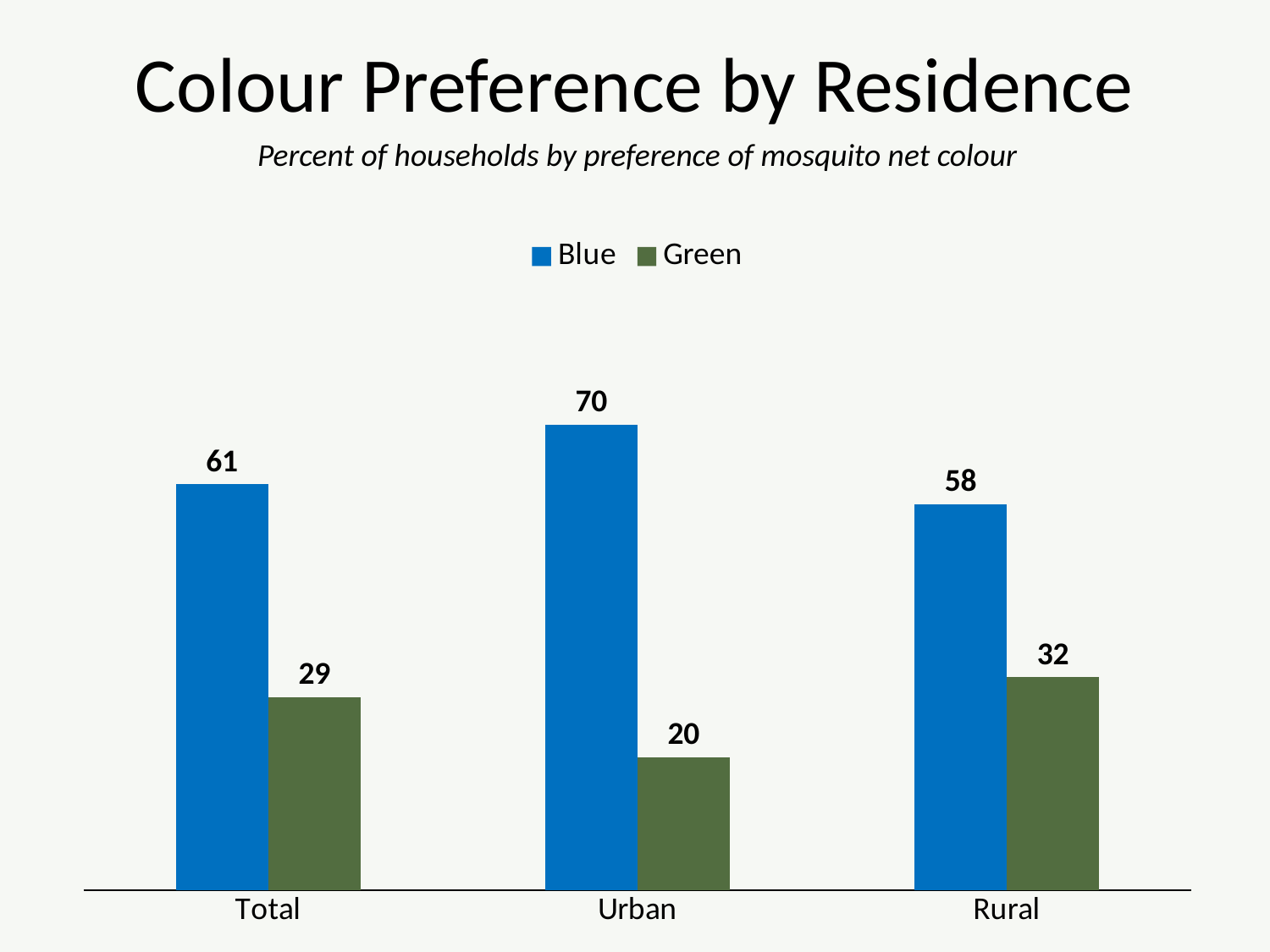

# Colour Preference by Residence
Percent of households by preference of mosquito net colour

### Chart

| Category | Blue | Green |
|---|---|---|
| Total | 61.0 | 29.0 |
| Urban | 70.0 | 20.0 |
| Rural | 58.0 | 32.0 |